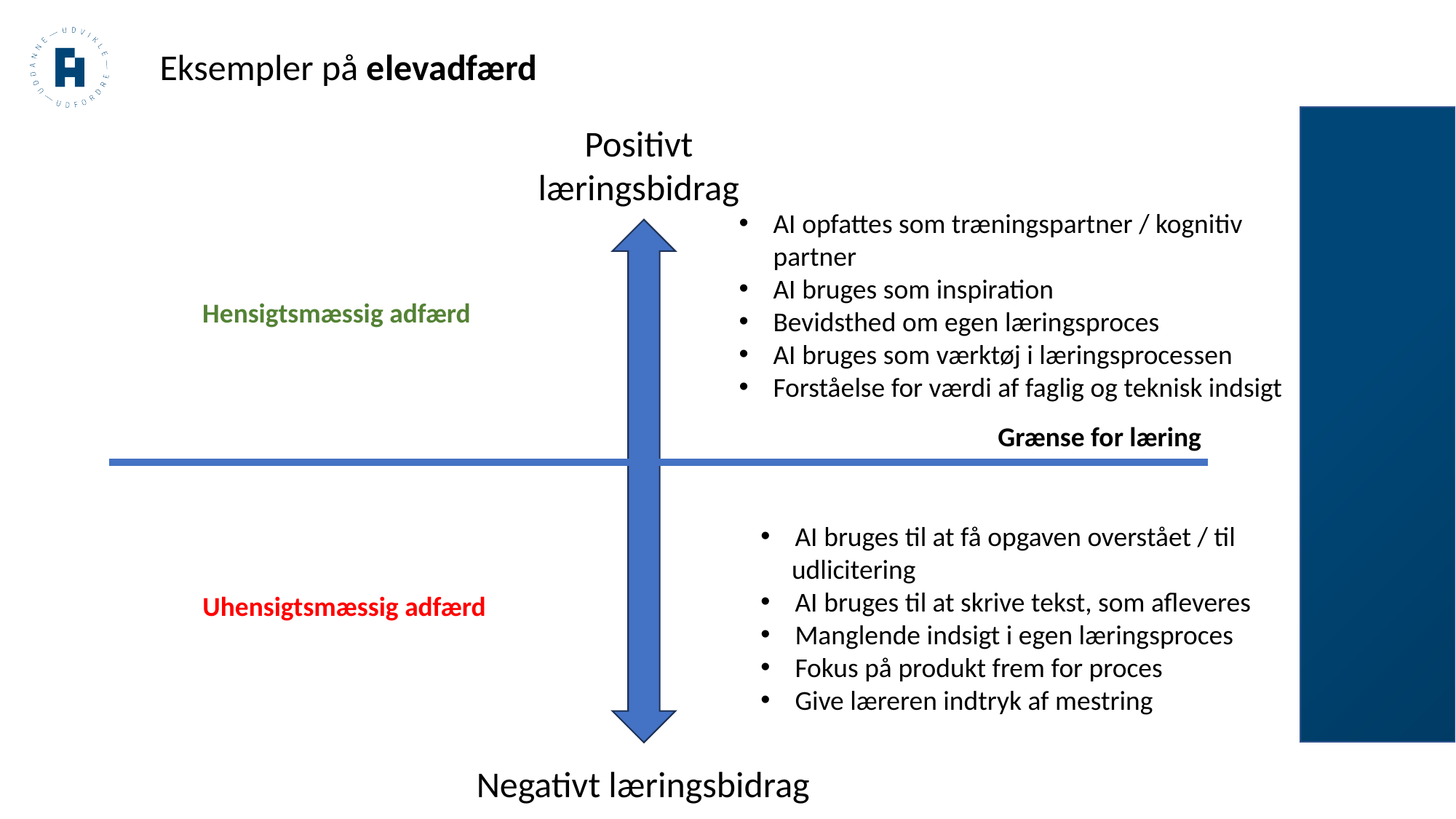

Eksempler på elevadfærd
Positivt
læringsbidrag
AI opfattes som træningspartner / kognitiv partner
AI bruges som inspiration
Bevidsthed om egen læringsproces
AI bruges som værktøj i læringsprocessen
Forståelse for værdi af faglig og teknisk indsigt

Hensigtsmæssig adfærd
Grænse for læring
AI bruges til at få opgaven overstået / til
     udlicitering
AI bruges til at skrive tekst, som afleveres
Manglende indsigt i egen læringsproces
Fokus på produkt frem for proces
Give læreren indtryk af mestring

Uhensigtsmæssig adfærd
Negativt læringsbidrag